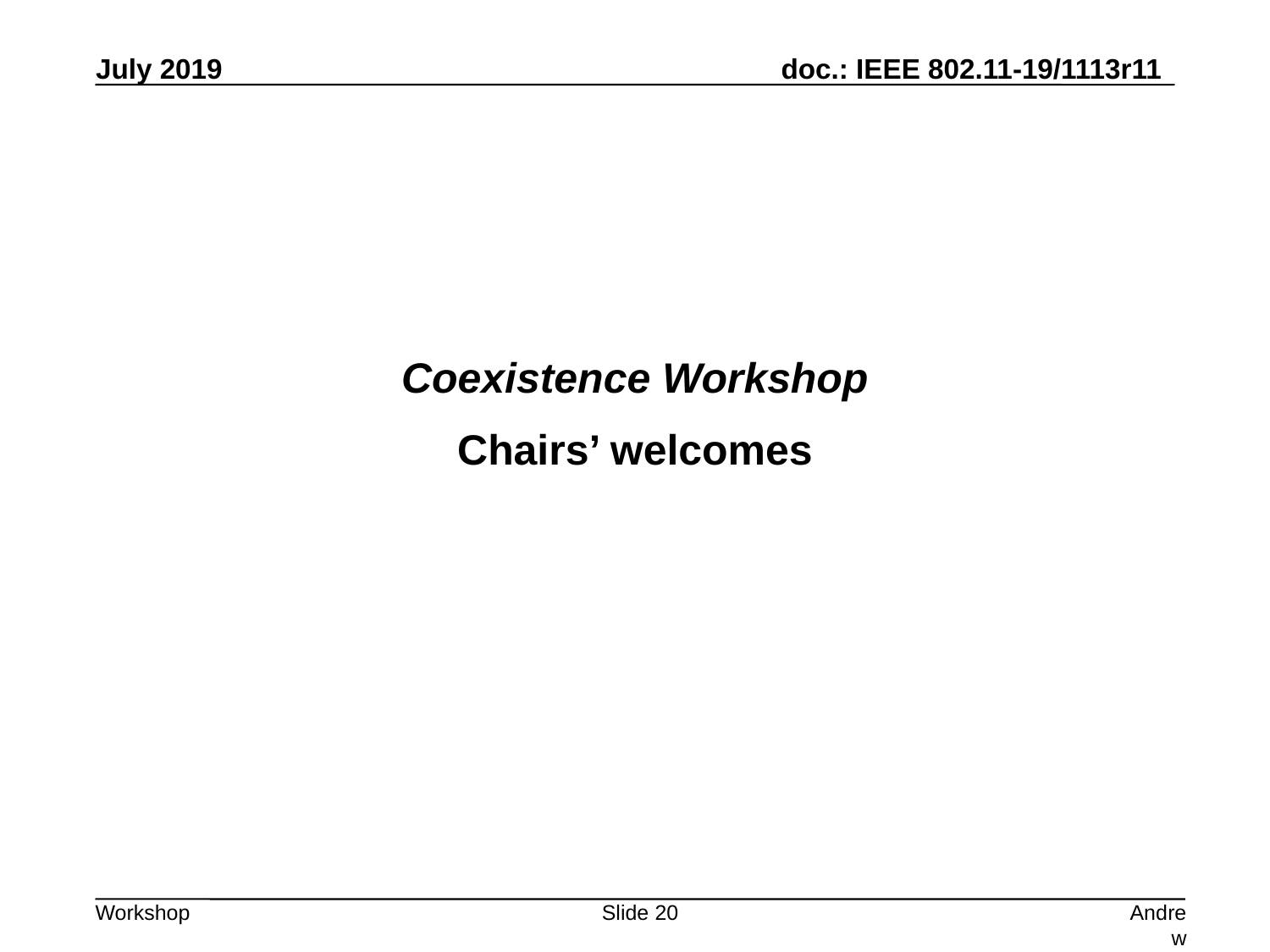

Coexistence Workshop
Chairs’ welcomes
Slide 20
Andrew Myles, Cisco